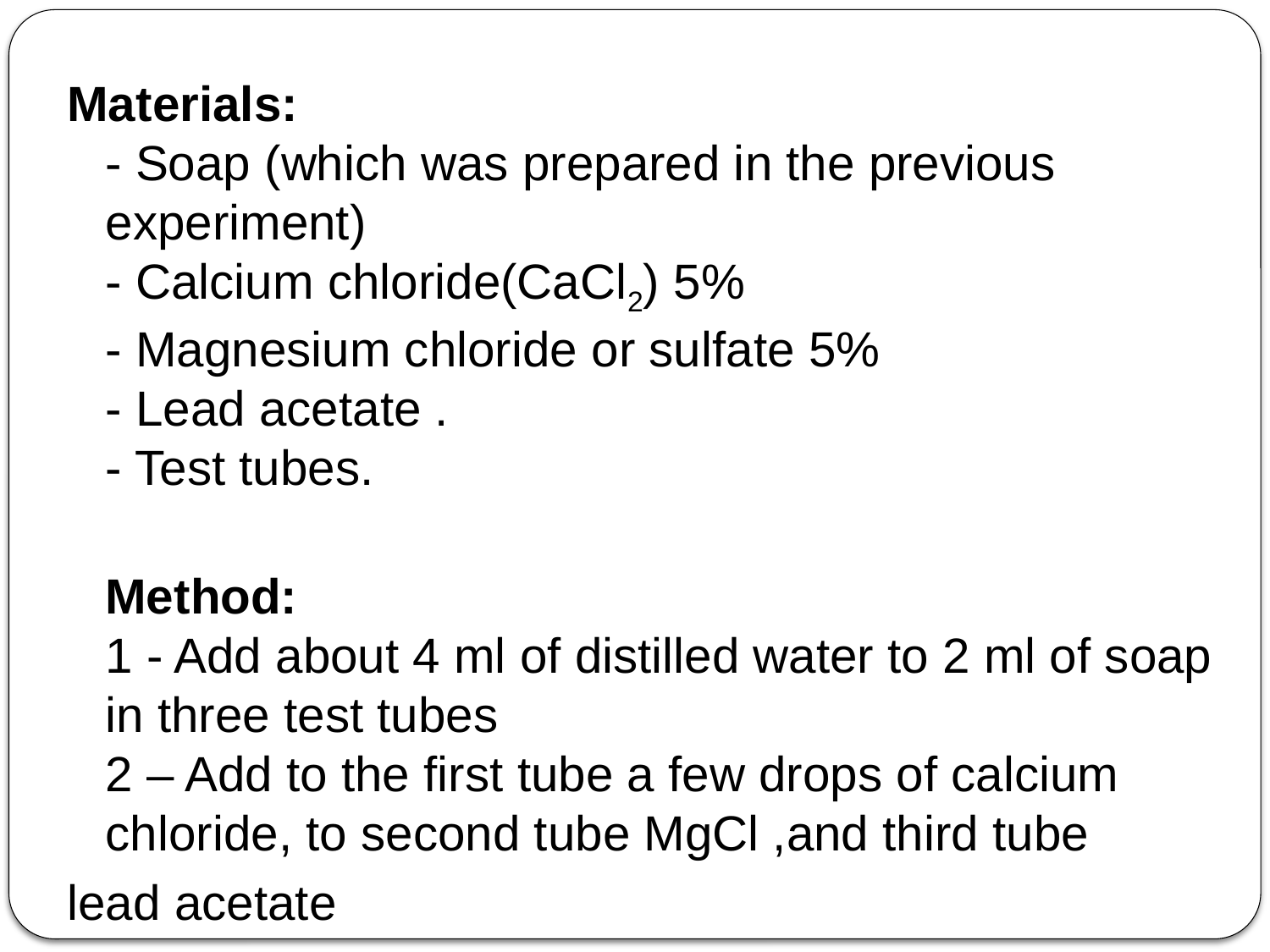

Materials:
- Soap (which was prepared in the previous experiment)
- Calcium chloride(CaCl2) 5%
- Magnesium chloride or sulfate 5%
- Lead acetate .
- Test tubes.
Method:
1 - Add about 4 ml of distilled water to 2 ml of soap in three test tubes
2 – Add to the first tube a few drops of calcium chloride, to second tube MgCl ,and third tube
lead acetate